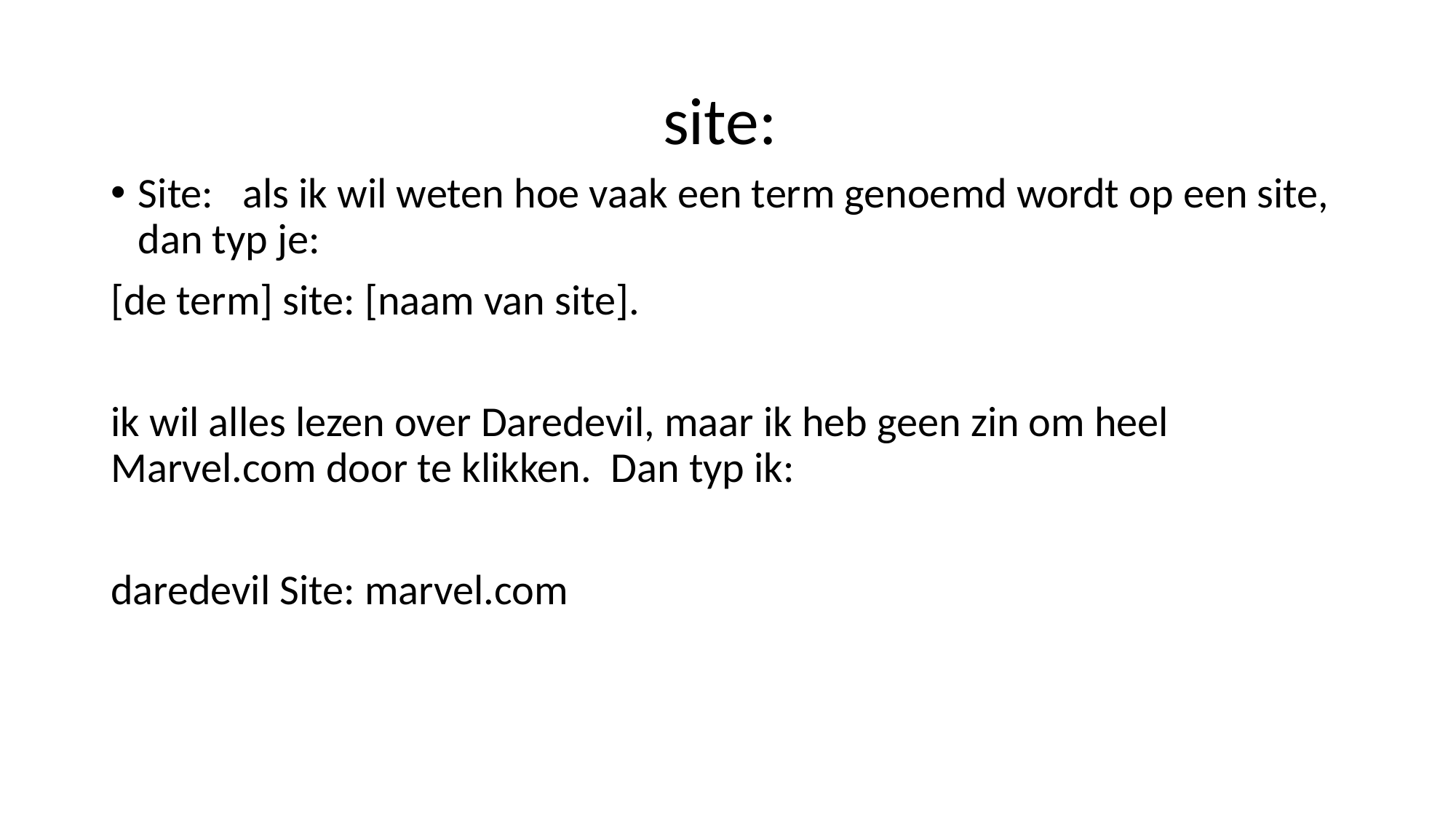

# site:
Site:   als ik wil weten hoe vaak een term genoemd wordt op een site, dan typ je:
[de term] site: [naam van site].

ik wil alles lezen over Daredevil, maar ik heb geen zin om heel Marvel.com door te klikken.  Dan typ ik:

daredevil Site: marvel.com